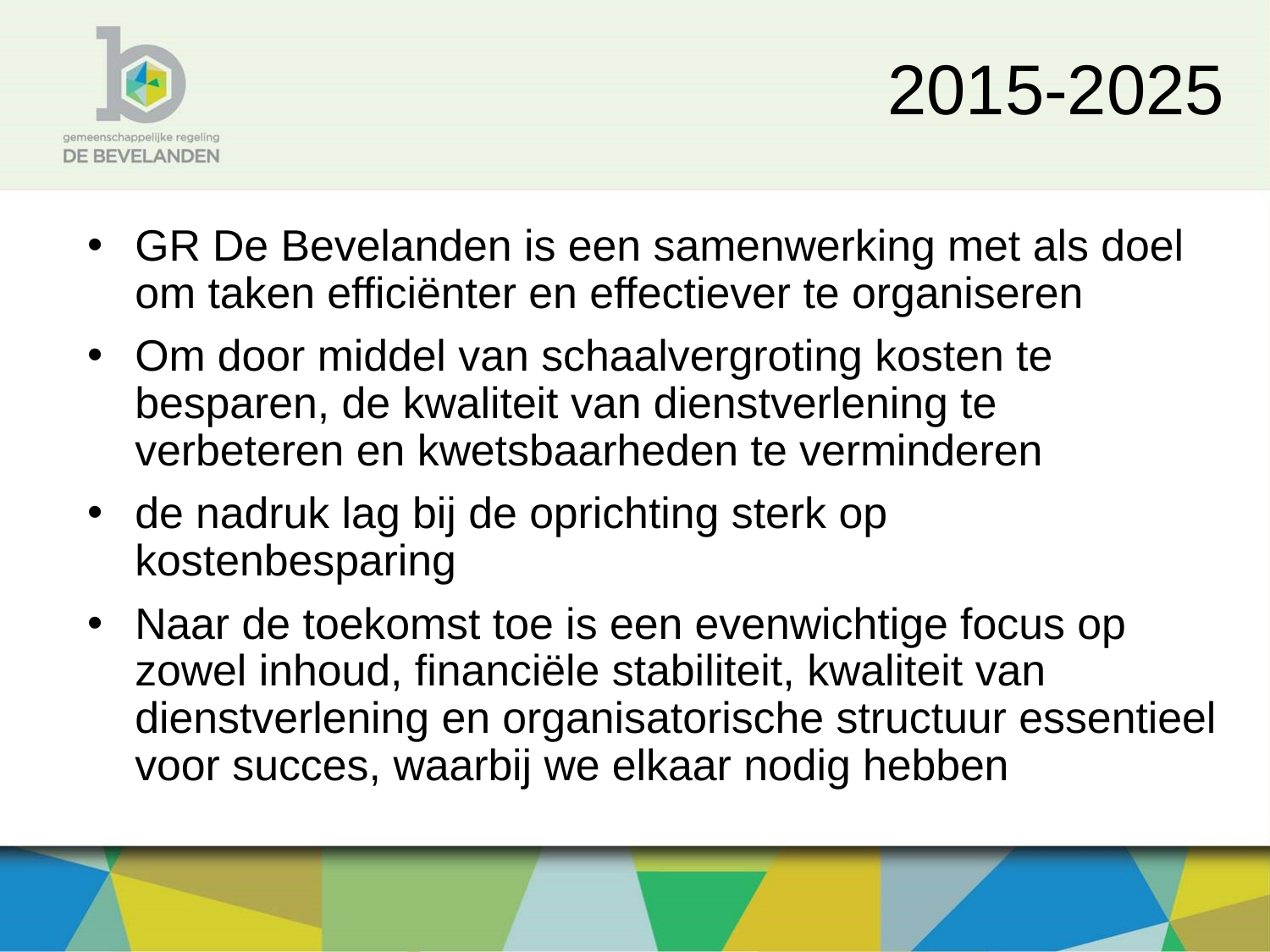

# 2015-2025
GR De Bevelanden is een samenwerking met als doel om taken efficiënter en effectiever te organiseren
Om door middel van schaalvergroting kosten te besparen, de kwaliteit van dienstverlening te verbeteren en kwetsbaarheden te verminderen
de nadruk lag bij de oprichting sterk op kostenbesparing
Naar de toekomst toe is een evenwichtige focus op zowel inhoud, financiële stabiliteit, kwaliteit van dienstverlening en organisatorische structuur essentieel voor succes, waarbij we elkaar nodig hebben